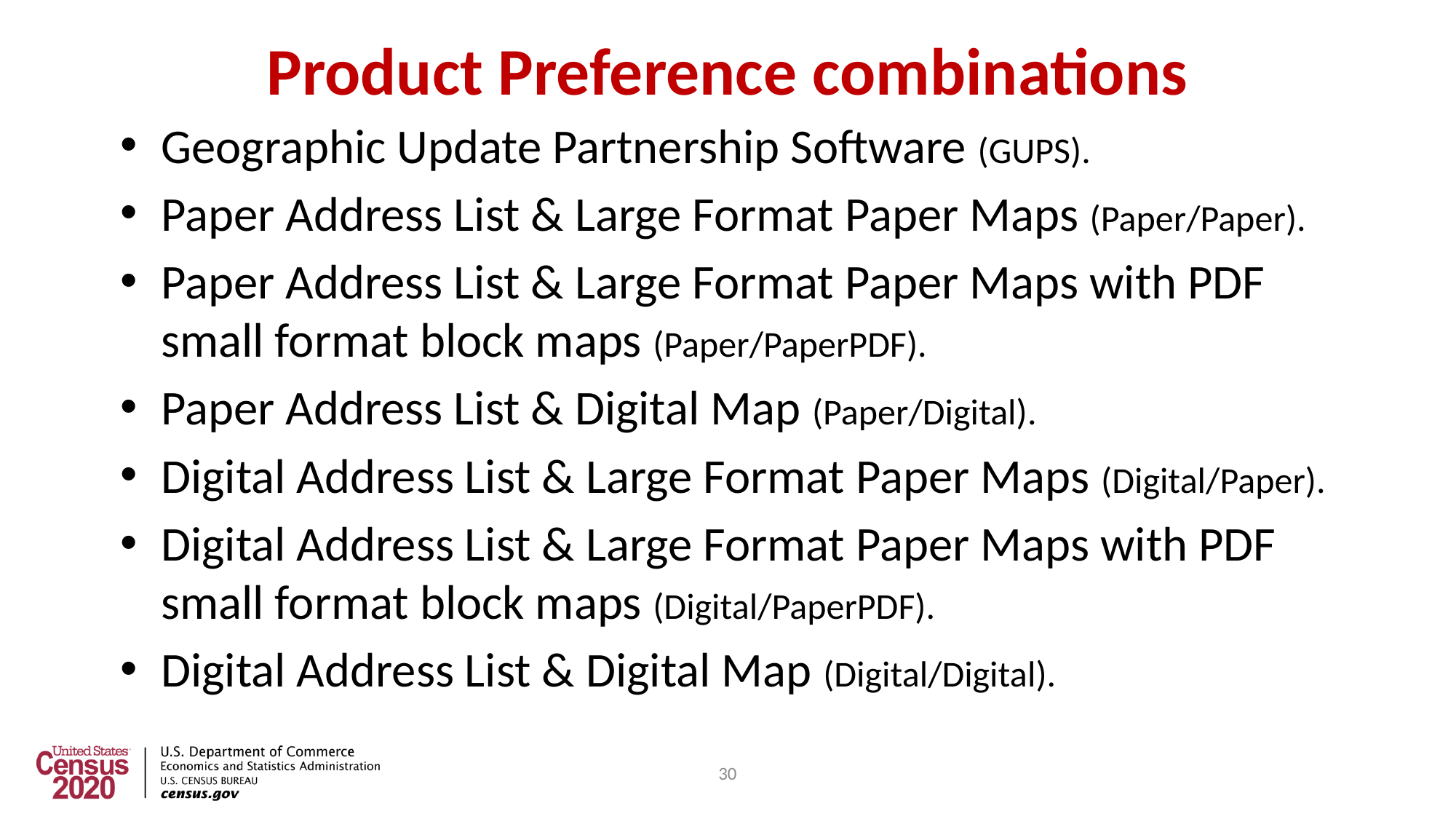

# Product Preference combinations
Geographic Update Partnership Software (GUPS).
Paper Address List & Large Format Paper Maps (Paper/Paper).
Paper Address List & Large Format Paper Maps with PDF small format block maps (Paper/PaperPDF).
Paper Address List & Digital Map (Paper/Digital).
Digital Address List & Large Format Paper Maps (Digital/Paper).
Digital Address List & Large Format Paper Maps with PDF small format block maps (Digital/PaperPDF).
Digital Address List & Digital Map (Digital/Digital).
30